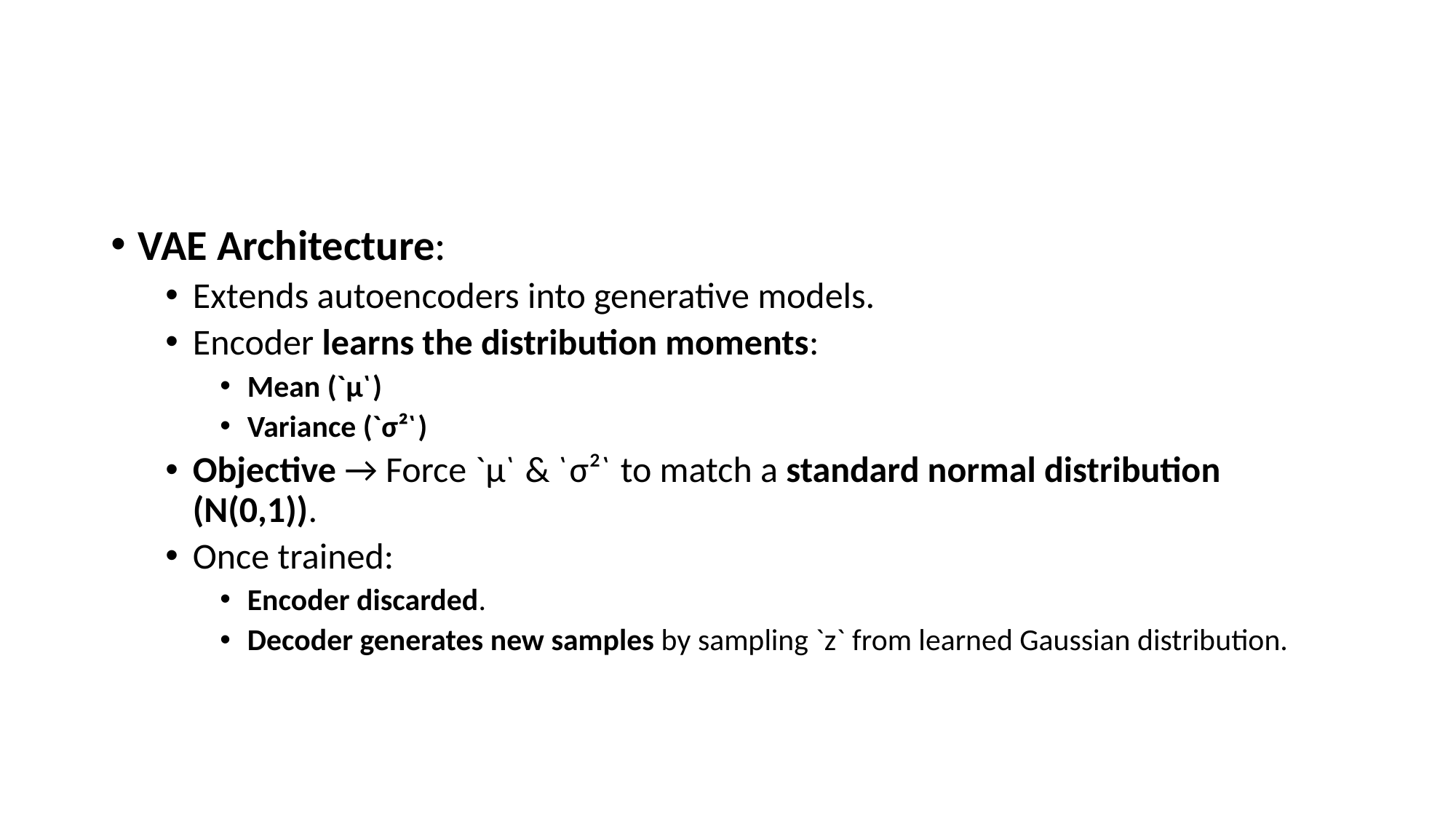

#
VAE Architecture:
Extends autoencoders into generative models.
Encoder learns the distribution moments:
Mean (`μ`)
Variance (`σ²`)
Objective → Force `μ` & `σ²` to match a standard normal distribution (N(0,1)).
Once trained:
Encoder discarded.
Decoder generates new samples by sampling `z` from learned Gaussian distribution.